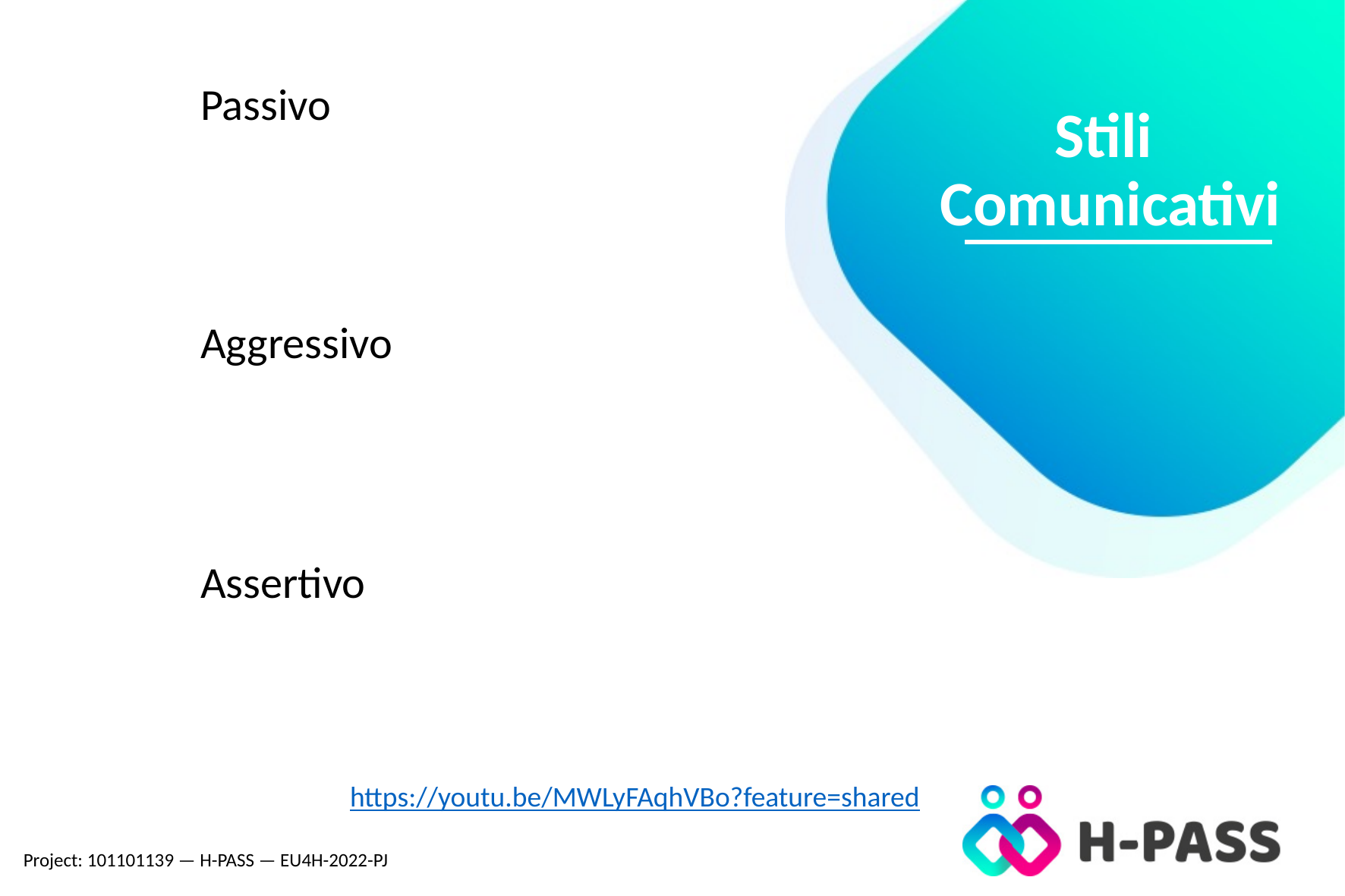

Passivo
# Stili Comunicativi
Aggressivo

Assertivo

https://youtu.be/MWLyFAqhVBo?feature=shared
Project: 101101139 — H-PASS — EU4H-2022-PJ